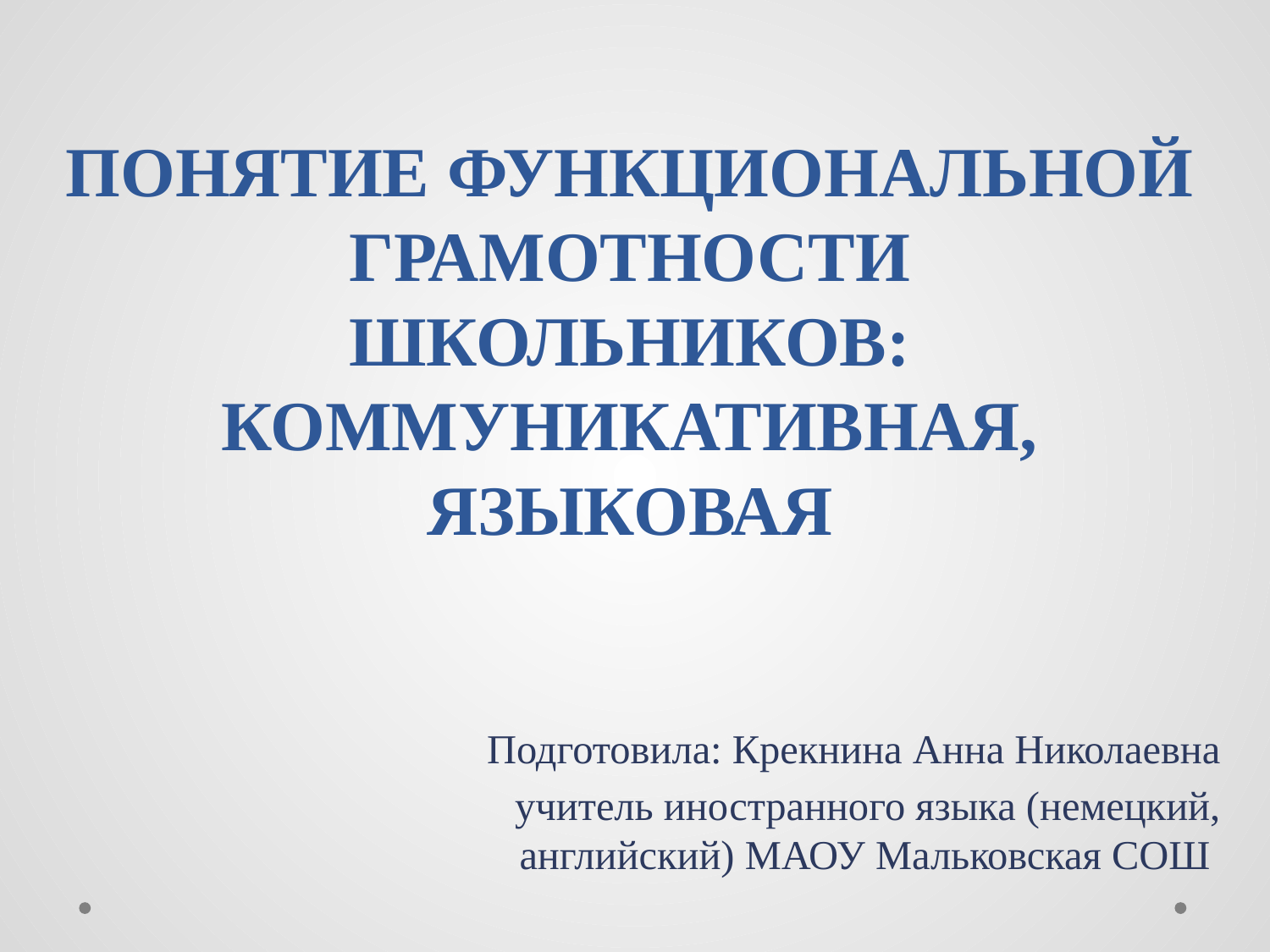

# ПОНЯТИЕ ФУНКЦИОНАЛЬНОЙ ГРАМОТНОСТИ ШКОЛЬНИКОВ: КОММУНИКАТИВНАЯ, ЯЗЫКОВАЯ
Подготовила: Крекнина Анна Николаевна
учитель иностранного языка (немецкий, английский) МАОУ Мальковская СОШ